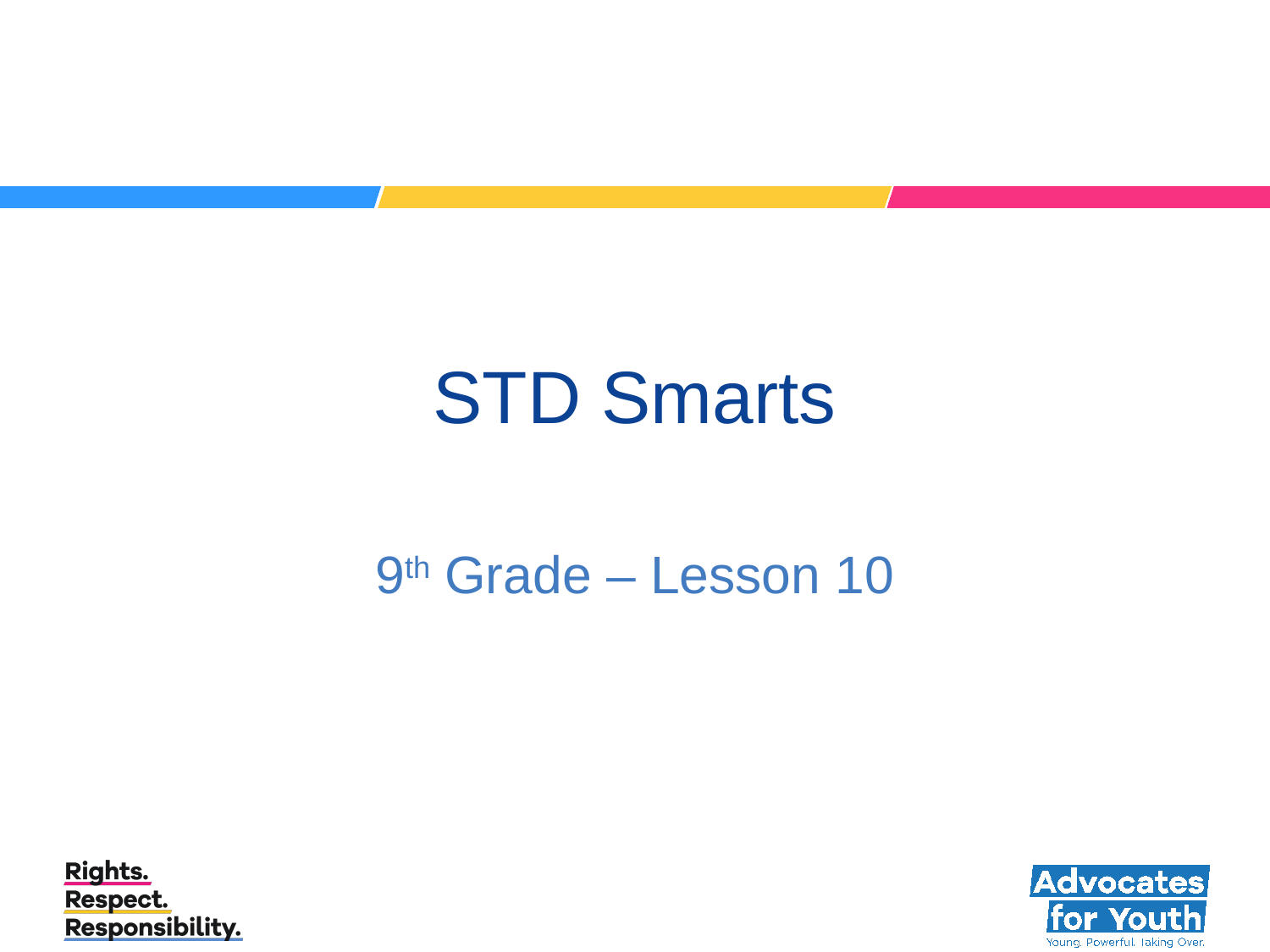

# STD Smarts
9th Grade – Lesson 10